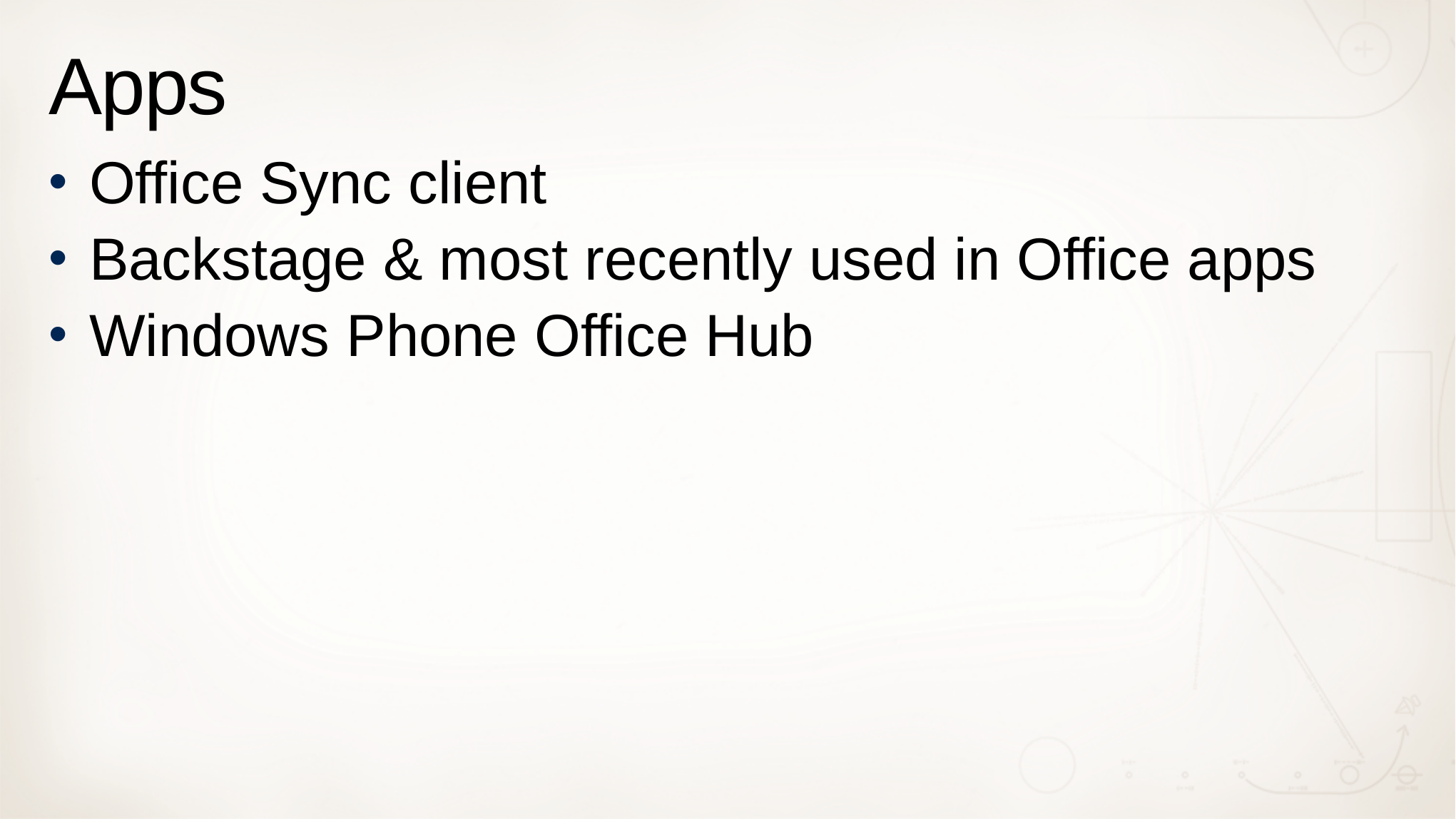

# Apps
Office Sync client
Backstage & most recently used in Office apps
Windows Phone Office Hub